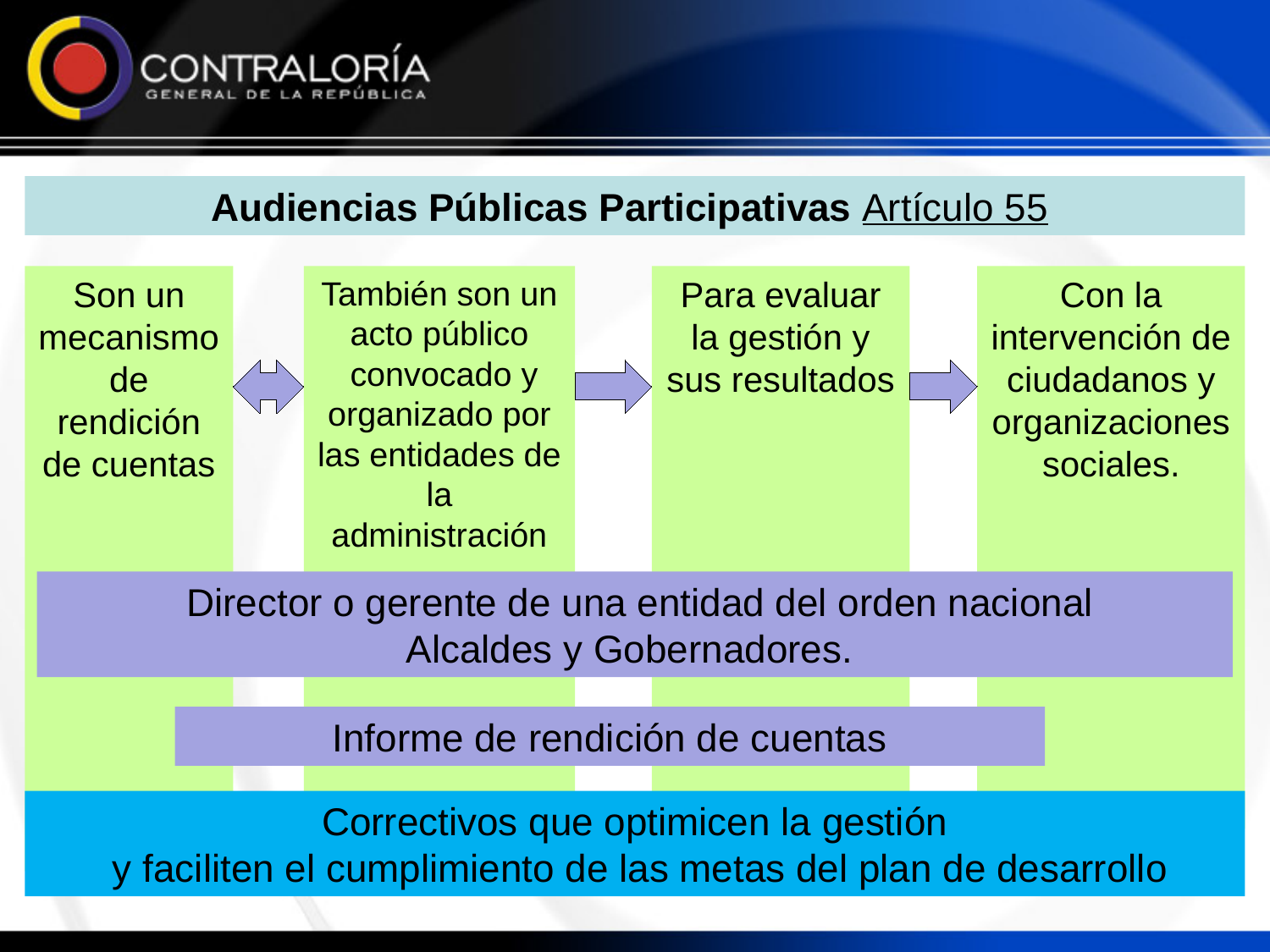

Audiencias Públicas Participativas Artículo 55
También son un acto público
 convocado y organizado por las entidades de la administración

Son un mecanismo de rendición de cuentas

Para evaluar la gestión y sus resultados

Con la intervención de ciudadanos y organizaciones sociales.

 Director o gerente de una entidad del orden nacional
Alcaldes y Gobernadores.
Informe de rendición de cuentas
Correctivos que optimicen la gestión
 y faciliten el cumplimiento de las metas del plan de desarrollo